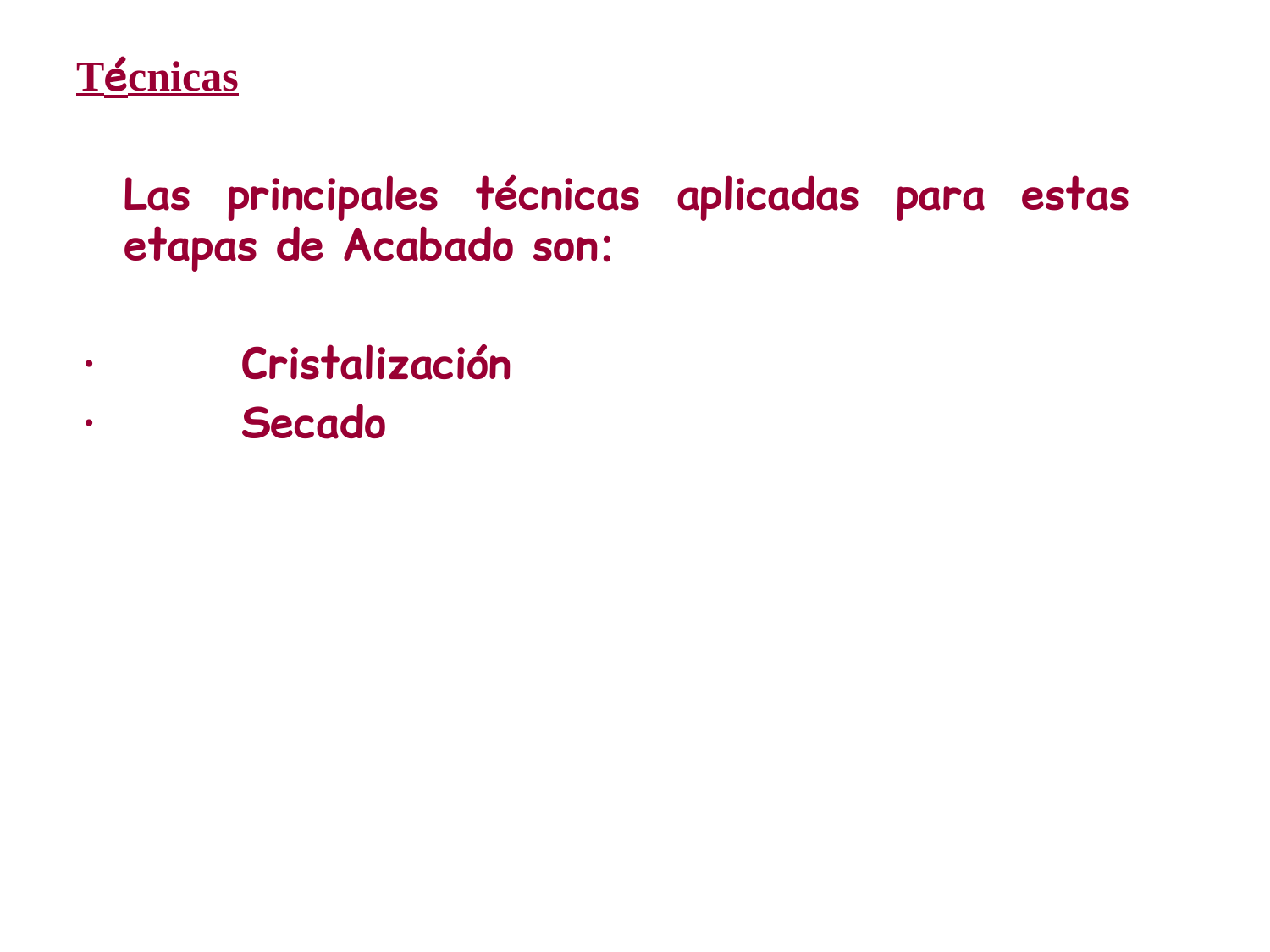

Técnicas

	Las principales técnicas aplicadas para estas etapas de Acabado son:

·        Cristalización
·        Secado